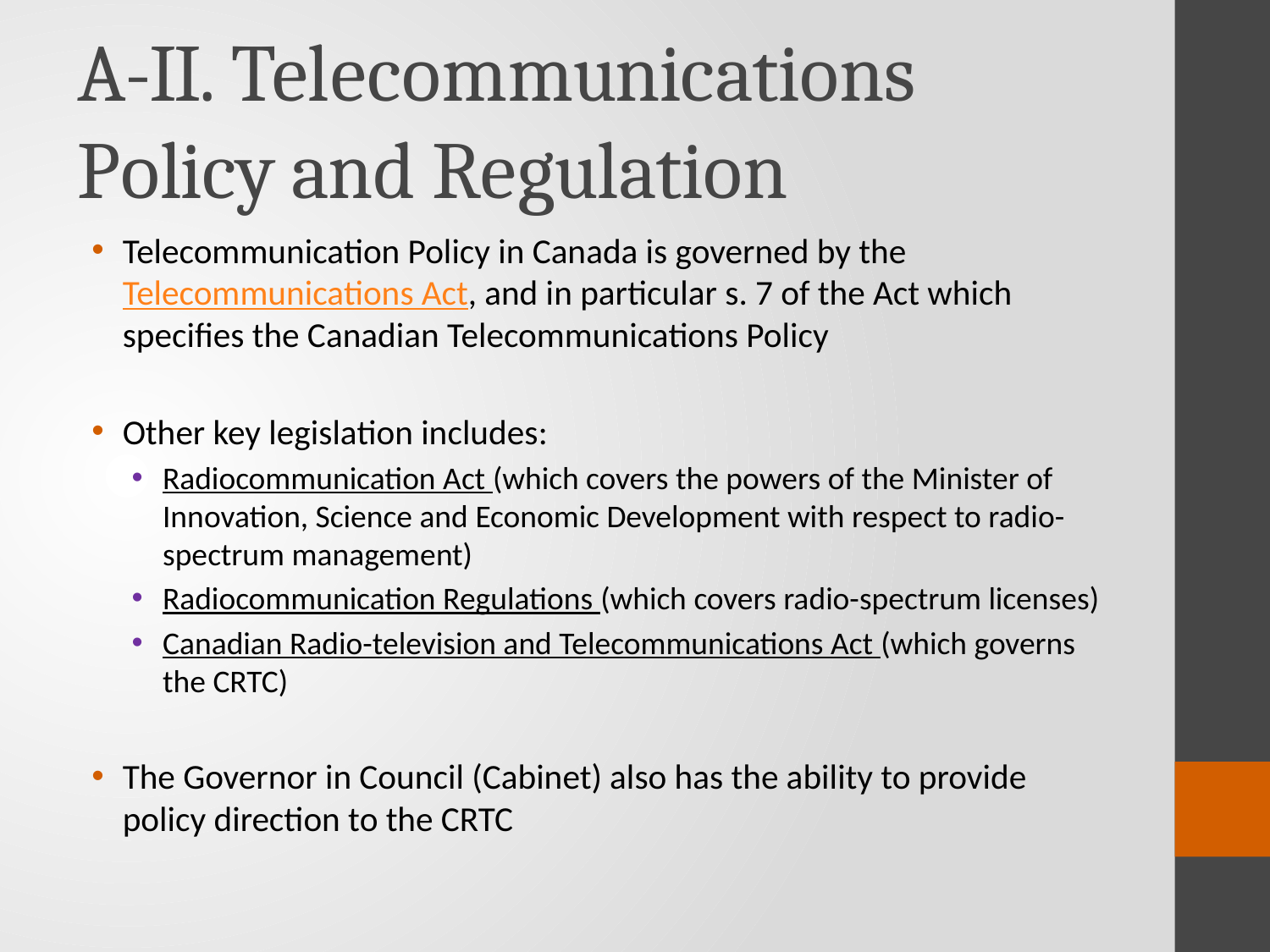

# A-II. Telecommunications Policy and Regulation
Telecommunication Policy in Canada is governed by the Telecommunications Act, and in particular s. 7 of the Act which specifies the Canadian Telecommunications Policy

Other key legislation includes:
Radiocommunication Act (which covers the powers of the Minister of Innovation, Science and Economic Development with respect to radio-spectrum management)
Radiocommunication Regulations (which covers radio-spectrum licenses)
Canadian Radio-television and Telecommunications Act (which governs the CRTC)

The Governor in Council (Cabinet) also has the ability to provide policy direction to the CRTC